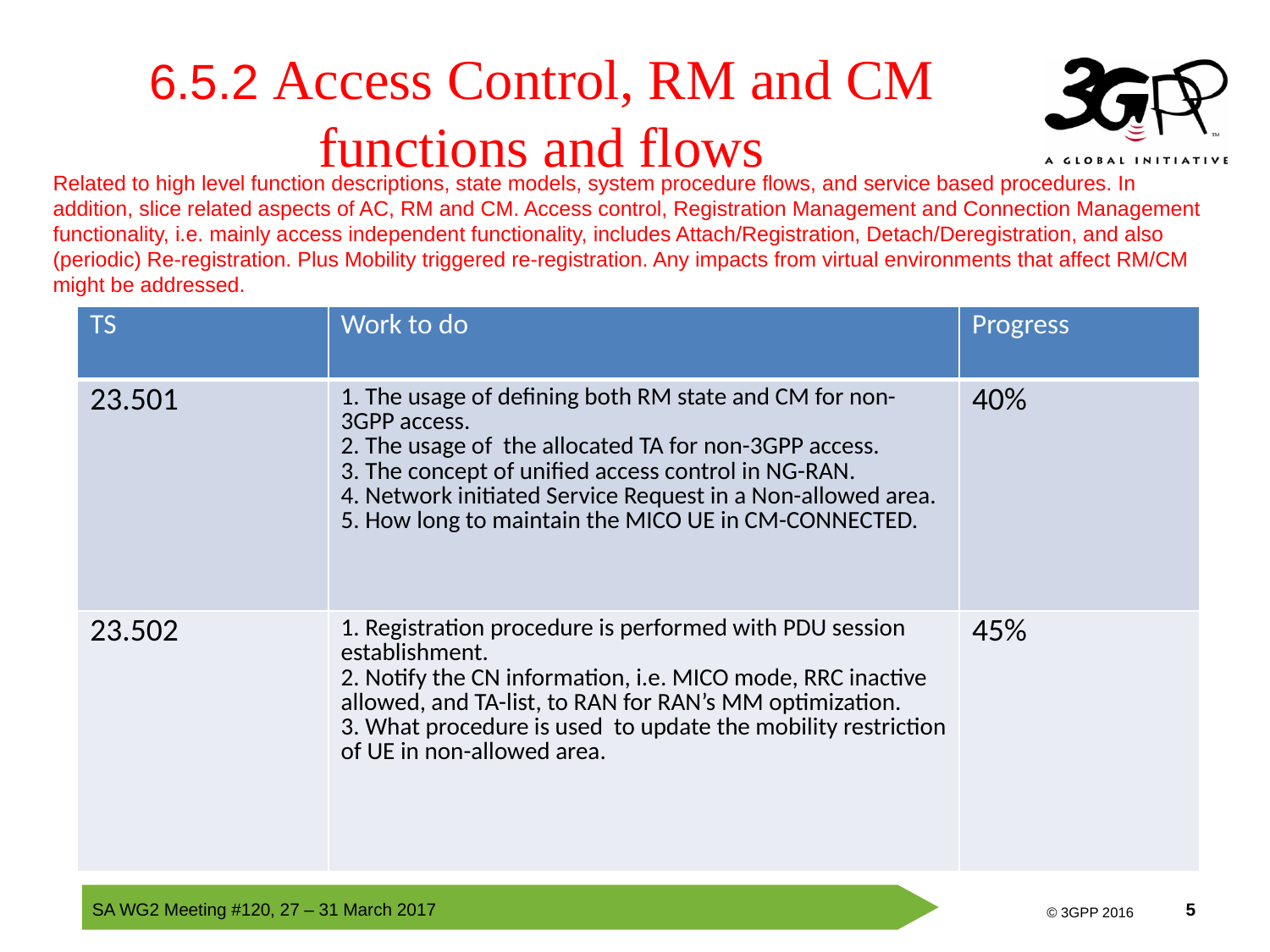

# 6.5.2 Access Control, RM and CM functions and flows
Related to high level function descriptions, state models, system procedure flows, and service based procedures. In addition, slice related aspects of AC, RM and CM. Access control, Registration Management and Connection Management functionality, i.e. mainly access independent functionality, includes Attach/Registration, Detach/Deregistration, and also (periodic) Re-registration. Plus Mobility triggered re-registration. Any impacts from virtual environments that affect RM/CM might be addressed.
| TS | Work to do | Progress |
| --- | --- | --- |
| 23.501 | 1. The usage of defining both RM state and CM for non-3GPP access. 2. The usage of the allocated TA for non-3GPP access. 3. The concept of unified access control in NG-RAN. 4. Network initiated Service Request in a Non-allowed area. 5. How long to maintain the MICO UE in CM-CONNECTED. | 40% |
| 23.502 | 1. Registration procedure is performed with PDU session establishment. 2. Notify the CN information, i.e. MICO mode, RRC inactive allowed, and TA-list, to RAN for RAN’s MM optimization. 3. What procedure is used to update the mobility restriction of UE in non-allowed area. | 45% |